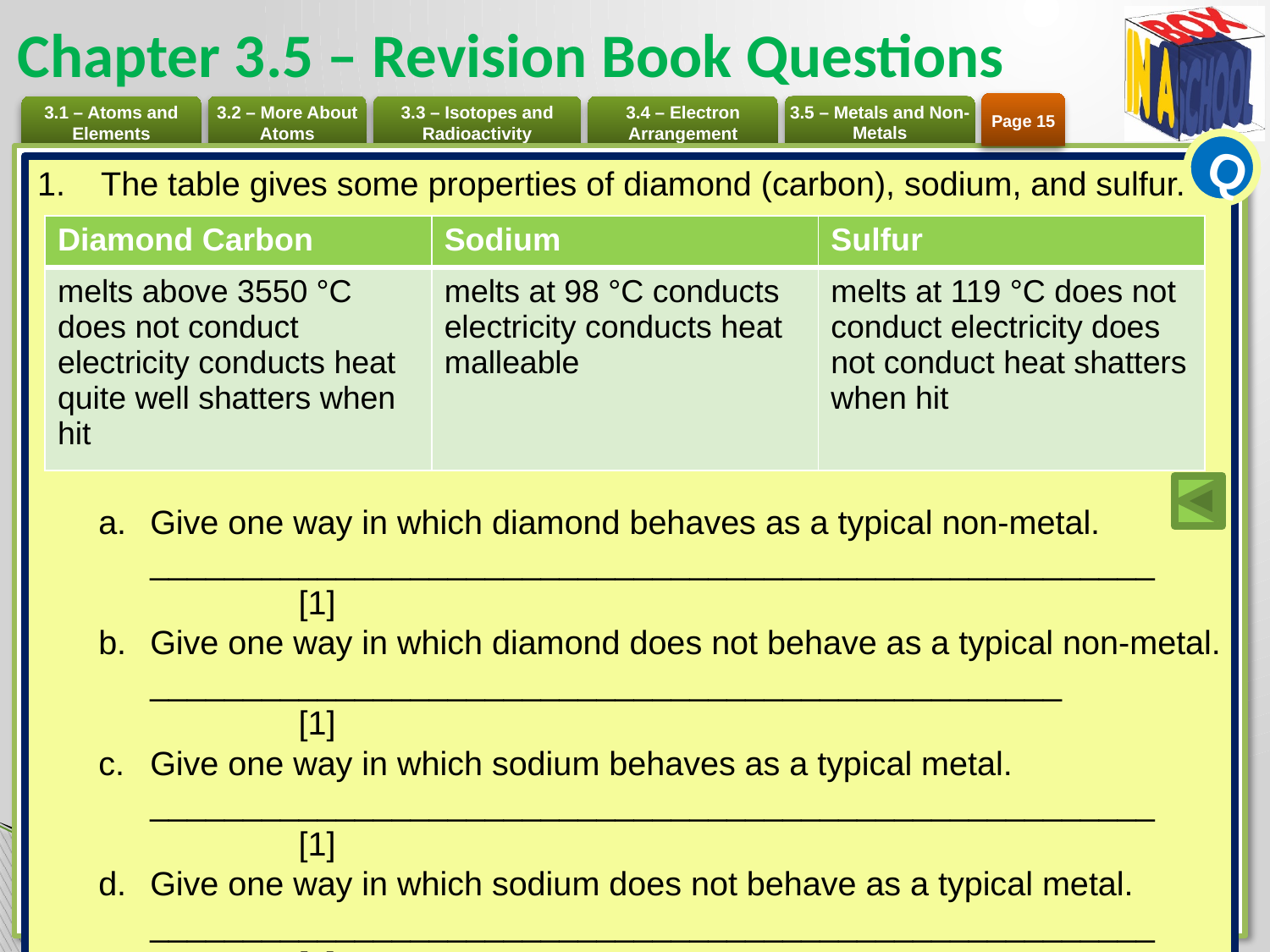

# Chapter 3.5 – Revision Book Questions
Page 15
Q
The table gives some properties of diamond (carbon), sodium, and sulfur.

Give one way in which diamond behaves as a typical non-metal. ______________________________________________________	[1]
Give one way in which diamond does not behave as a typical non-metal. _________________________________________________	[1]
Give one way in which sodium behaves as a typical metal. ______________________________________________________ 	[1]
Give one way in which sodium does not behave as a typical metal.
______________________________________________________	[1]
Explain why sulfur is a typical non-metal.
______________________________________________________	[1]
| Diamond Carbon | Sodium | Sulfur |
| --- | --- | --- |
| melts above 3550 °C does not conduct electricity conducts heat quite well shatters when hit | melts at 98 °C conducts electricity conducts heat malleable | melts at 119 °C does not conduct electricity does not conduct heat shatters when hit |